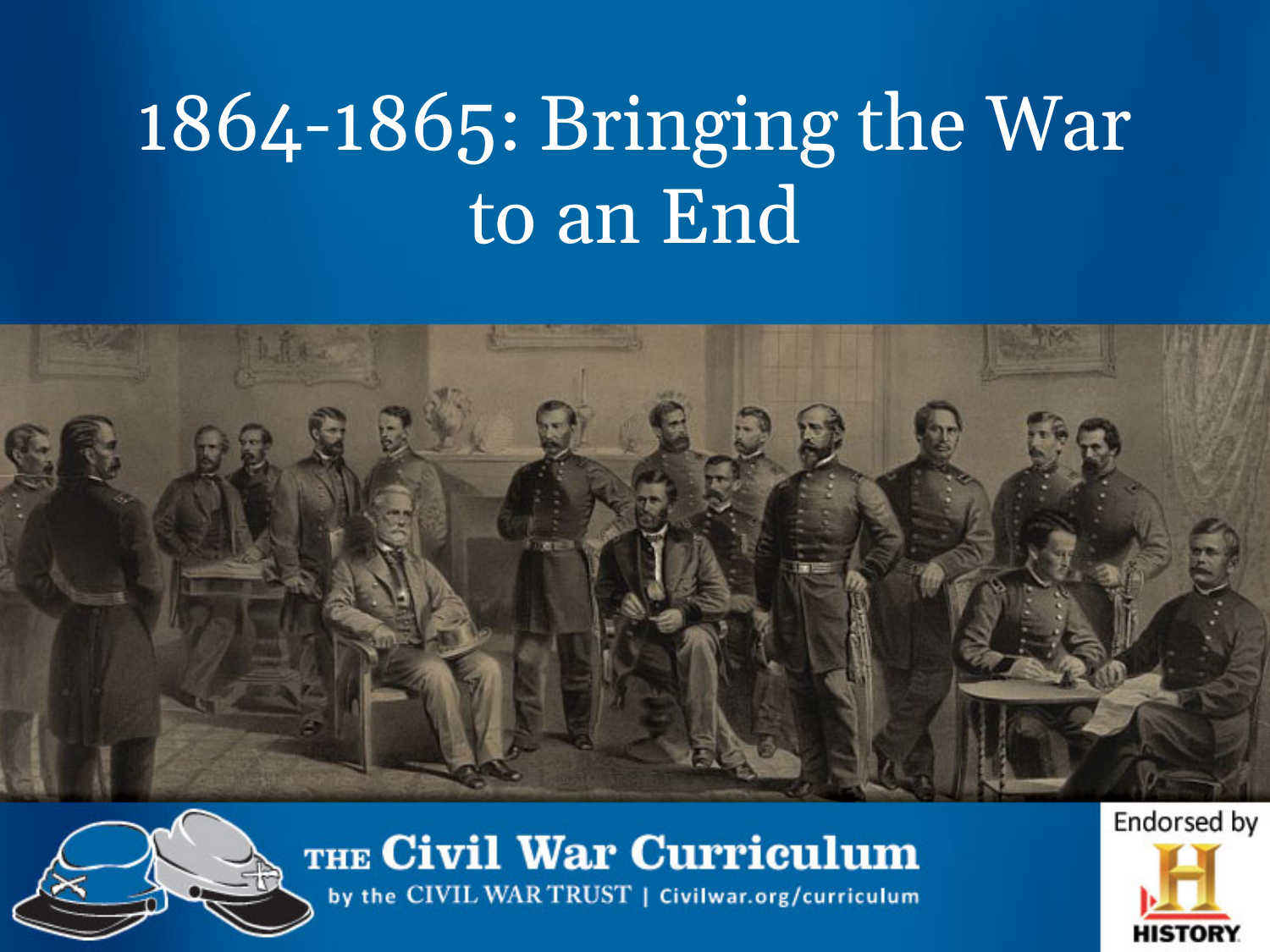

# 1864-1865: Bringing the War to an End